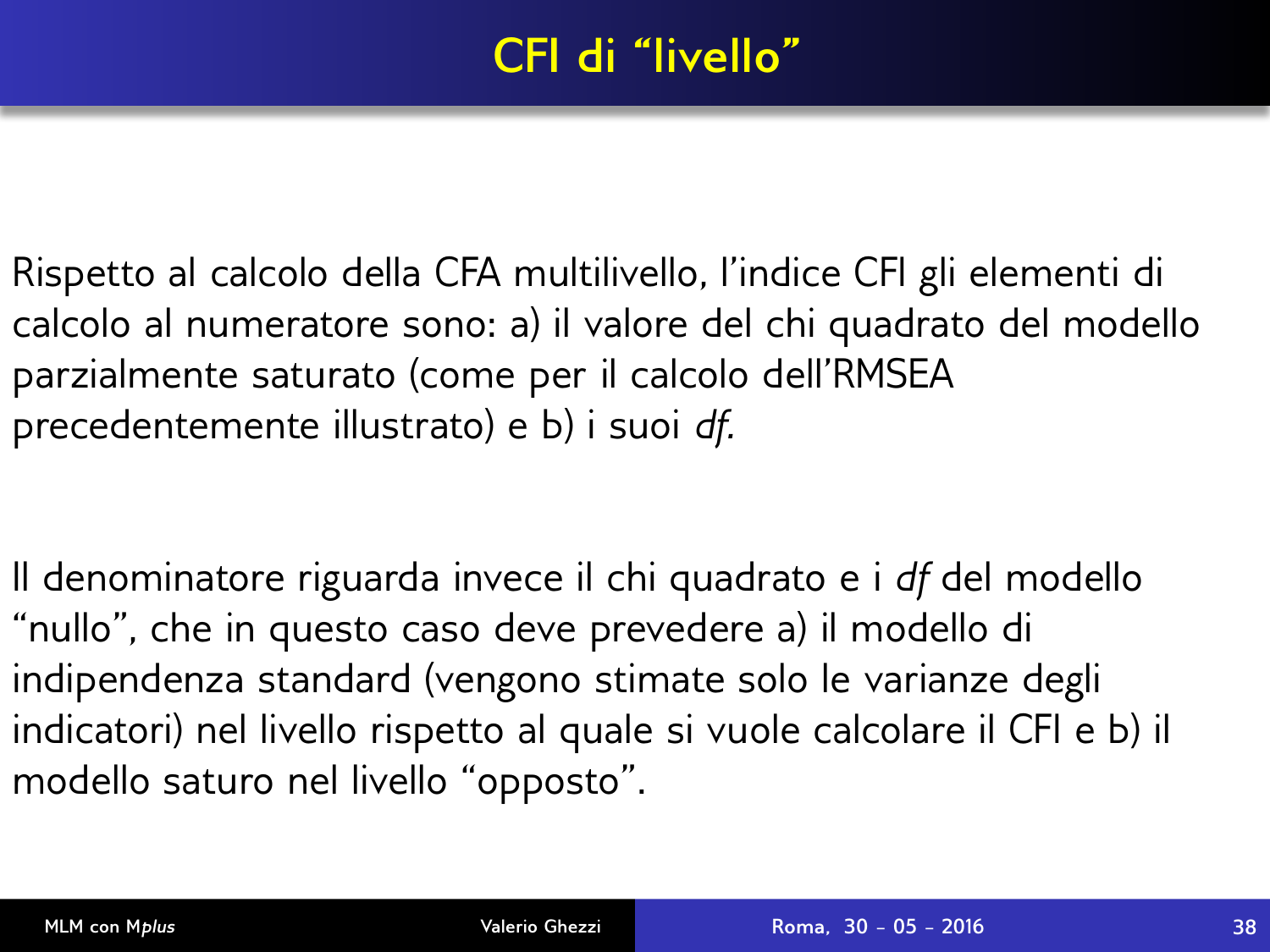

# CFI di “livello”
Rispetto al calcolo della CFA multilivello, l’indice CFI gli elementi di calcolo al numeratore sono: a) il valore del chi quadrato del modello parzialmente saturato (come per il calcolo dell’RMSEA precedentemente illustrato) e b) i suoi df.

Il denominatore riguarda invece il chi quadrato e i df del modello “nullo”, che in questo caso deve prevedere a) il modello di indipendenza standard (vengono stimate solo le varianze degli indicatori) nel livello rispetto al quale si vuole calcolare il CFI e b) il modello saturo nel livello “opposto”.
  MLM con Mplus                                                  Valerio Ghezzi
Roma,  30 – 05 – 2016
38